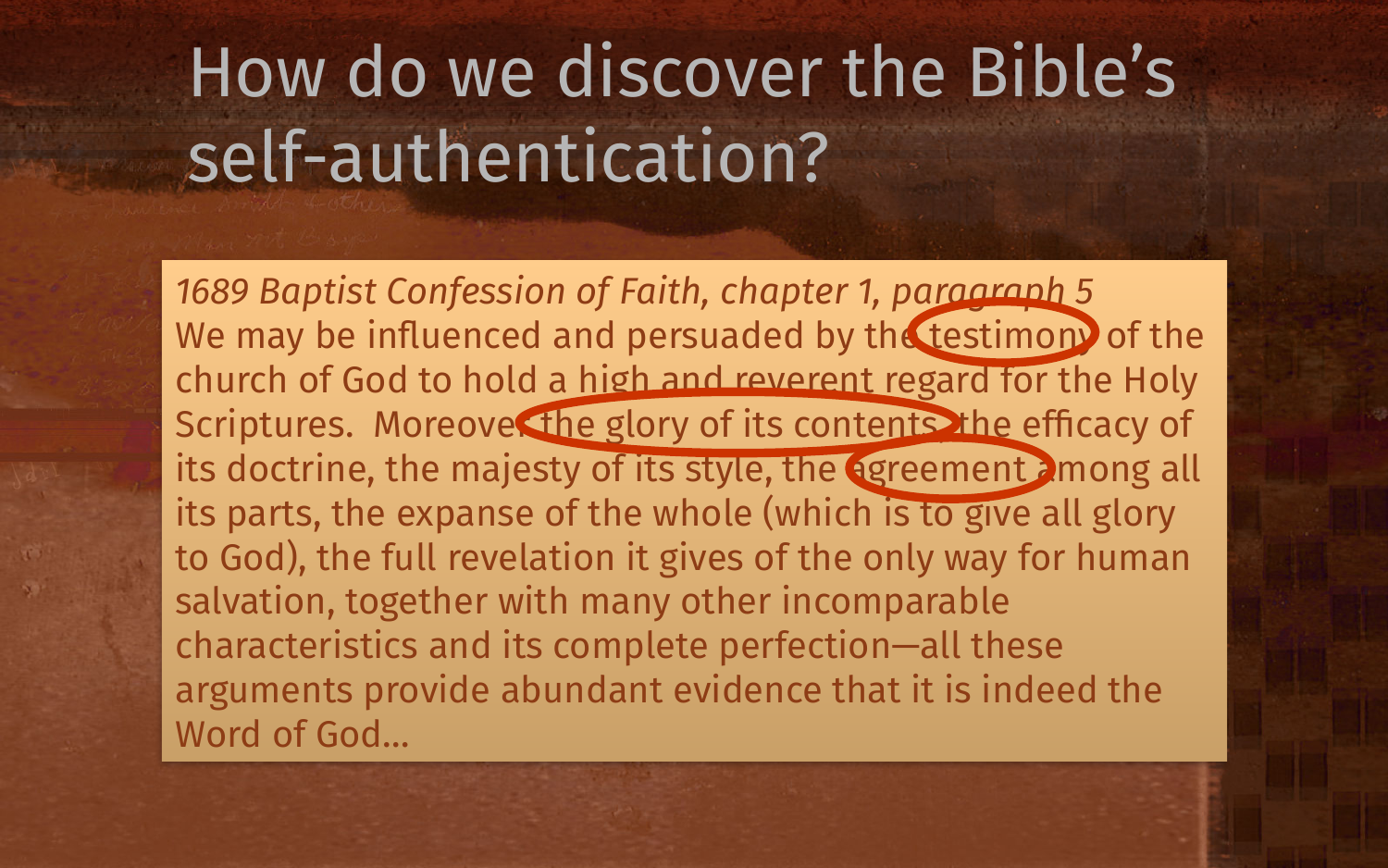

How do we discover the Bible’s self-authentication?
1689 Baptist Confession of Faith, chapter 1, paragraph 5
We may be influenced and persuaded by the testimony of the church of God to hold a high and reverent regard for the Holy Scriptures.  Moreover the glory of its contents, the efficacy of its doctrine, the majesty of its style, the agreement among all its parts, the expanse of the whole (which is to give all glory to God), the full revelation it gives of the only way for human salvation, together with many other incomparable characteristics and its complete perfection—all these arguments provide abundant evidence that it is indeed the Word of God…